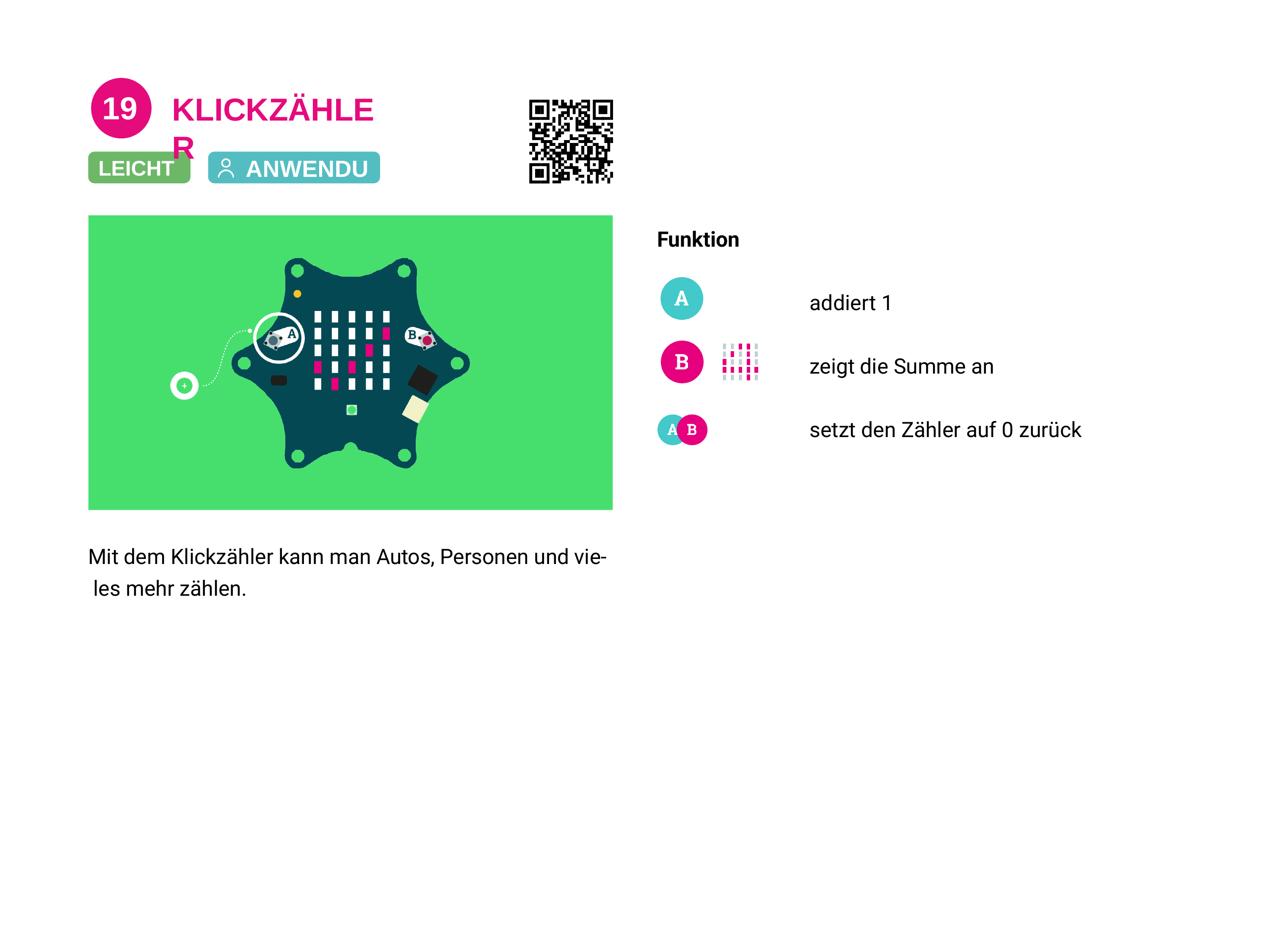

# 19
KLICKZÄHLER

ANWENDUNG
LEICHT

Funktion

addiert 1

zeigt die Summe an

setzt den Zähler auf 0 zurück

Mit dem Klickzähler kann man Autos, Personen und vie-  les mehr zählen.